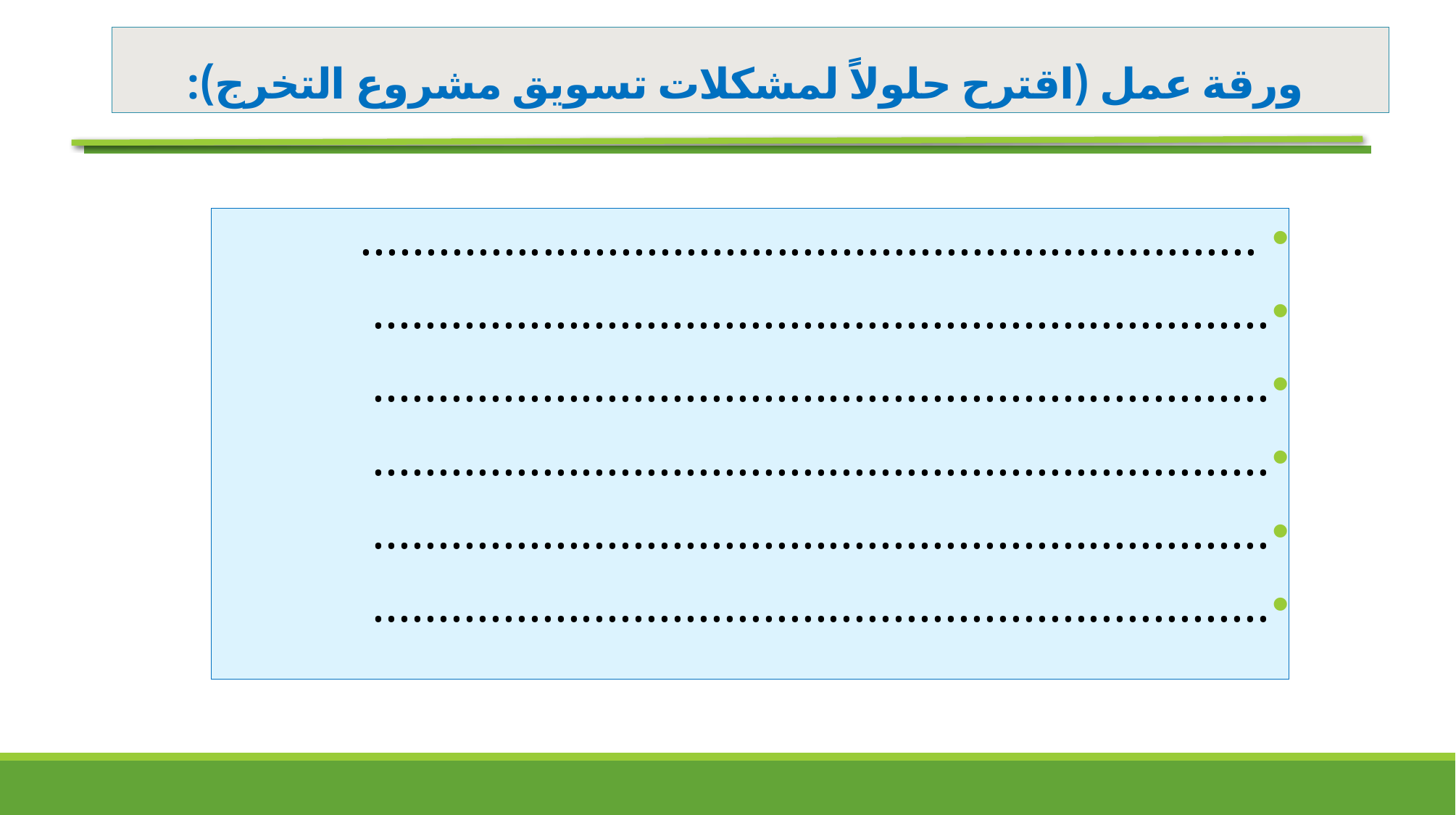

# ورقة عمل (اقترح حلولاً لمشكلات تسويق مشروع التخرج):
 .....................................................................
.....................................................................
.....................................................................
.....................................................................
.....................................................................
.....................................................................